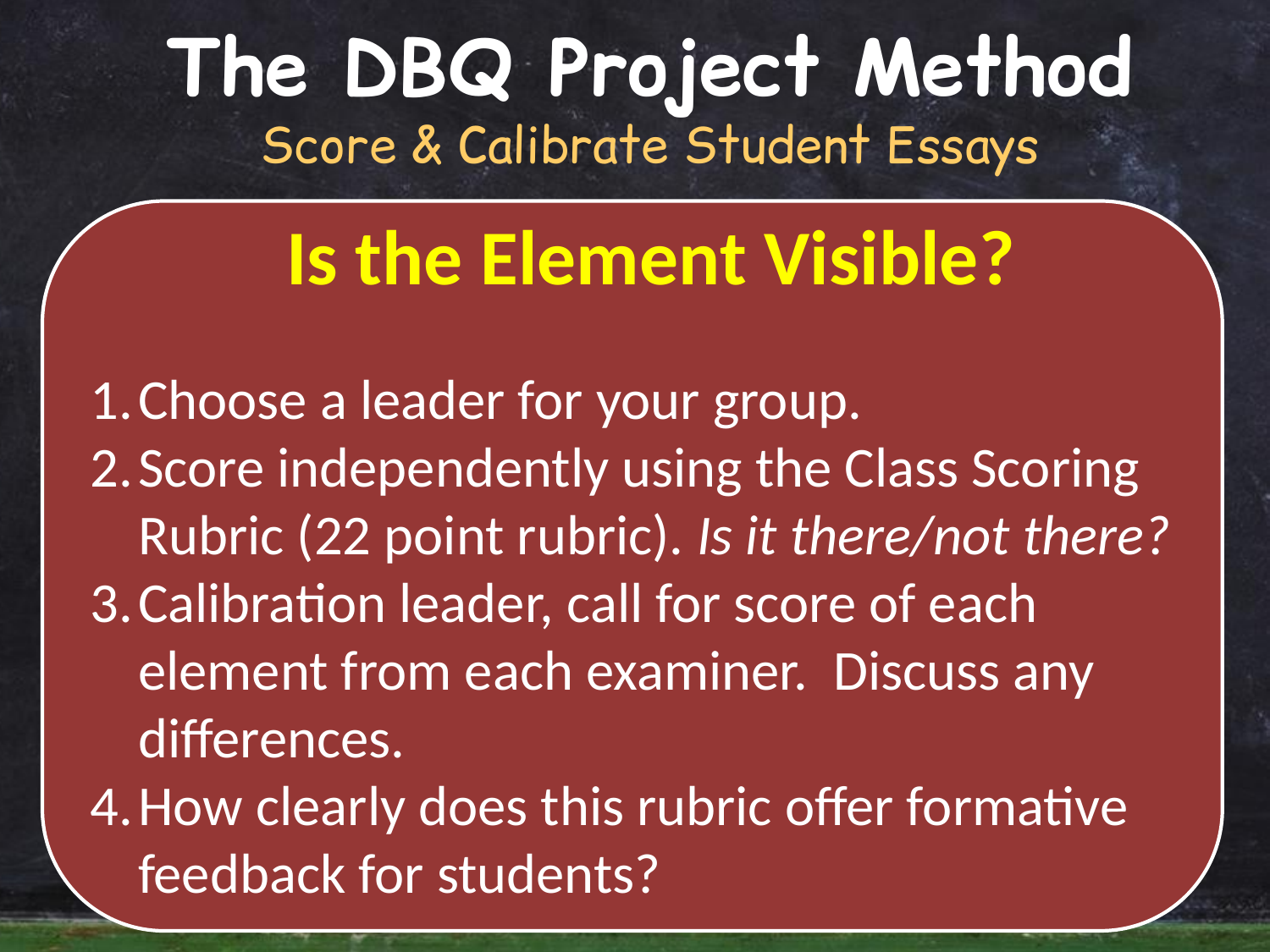

# The DBQ Project Method
Score & Calibrate Student Essays

Choose a leader for your group.
Score independently using the Class Scoring Rubric (22 point rubric). Is it there/not there?
Calibration leader, call for score of each element from each examiner.  Discuss any differences.
How clearly does this rubric offer formative feedback for students?
Is the Element Visible?